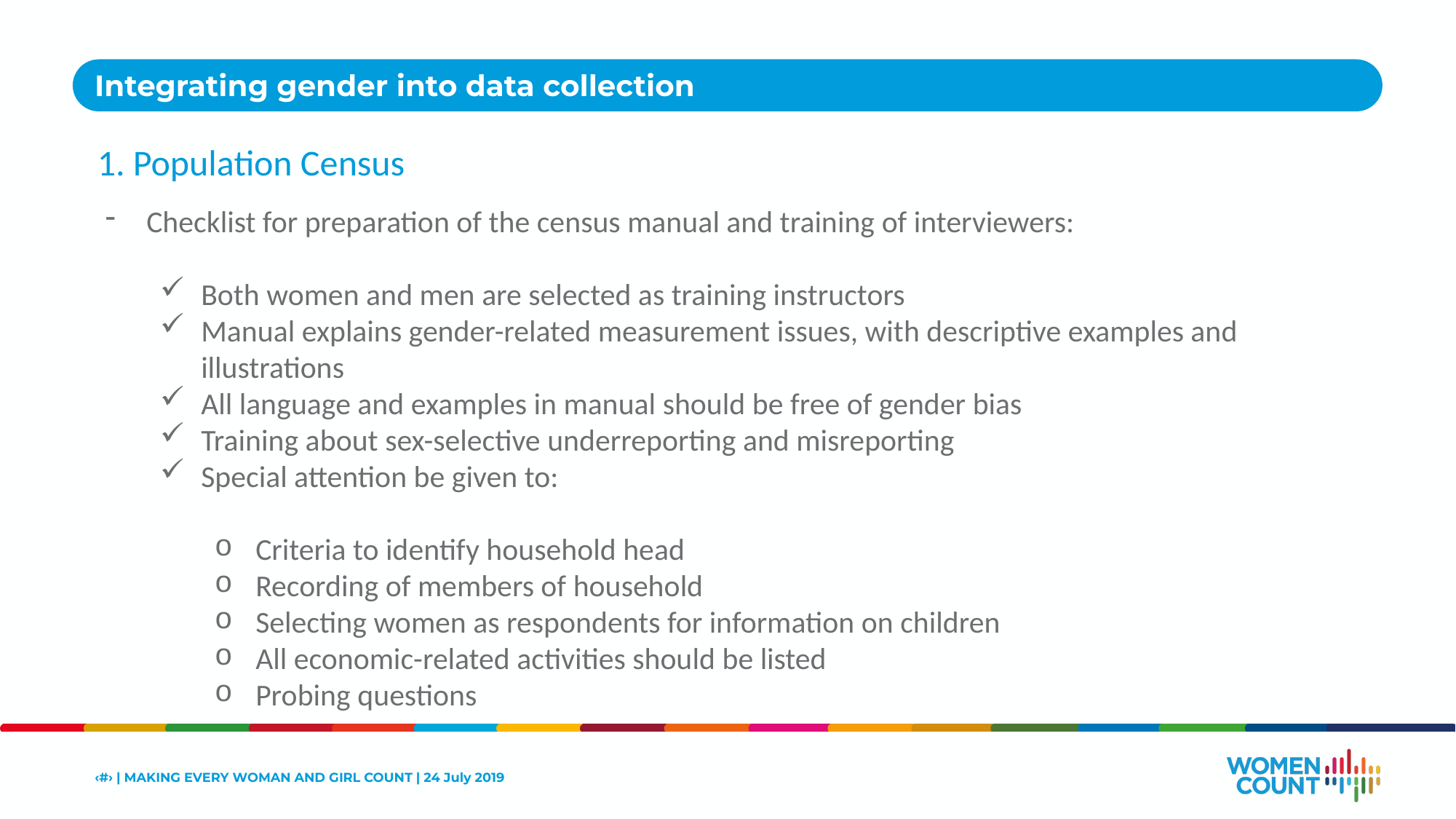

Integrating gender into data collection
1. Population Census
Checklist for preparation of the census manual and training of interviewers:

Both women and men are selected as training instructors
Manual explains gender-related measurement issues, with descriptive examples and illustrations
All language and examples in manual should be free of gender bias
Training about sex-selective underreporting and misreporting
Special attention be given to:

Criteria to identify household head
Recording of members of household
Selecting women as respondents for information on children
All economic-related activities should be listed
Probing questions
‹#› | MAKING EVERY WOMAN AND GIRL COUNT | 24 July 2019